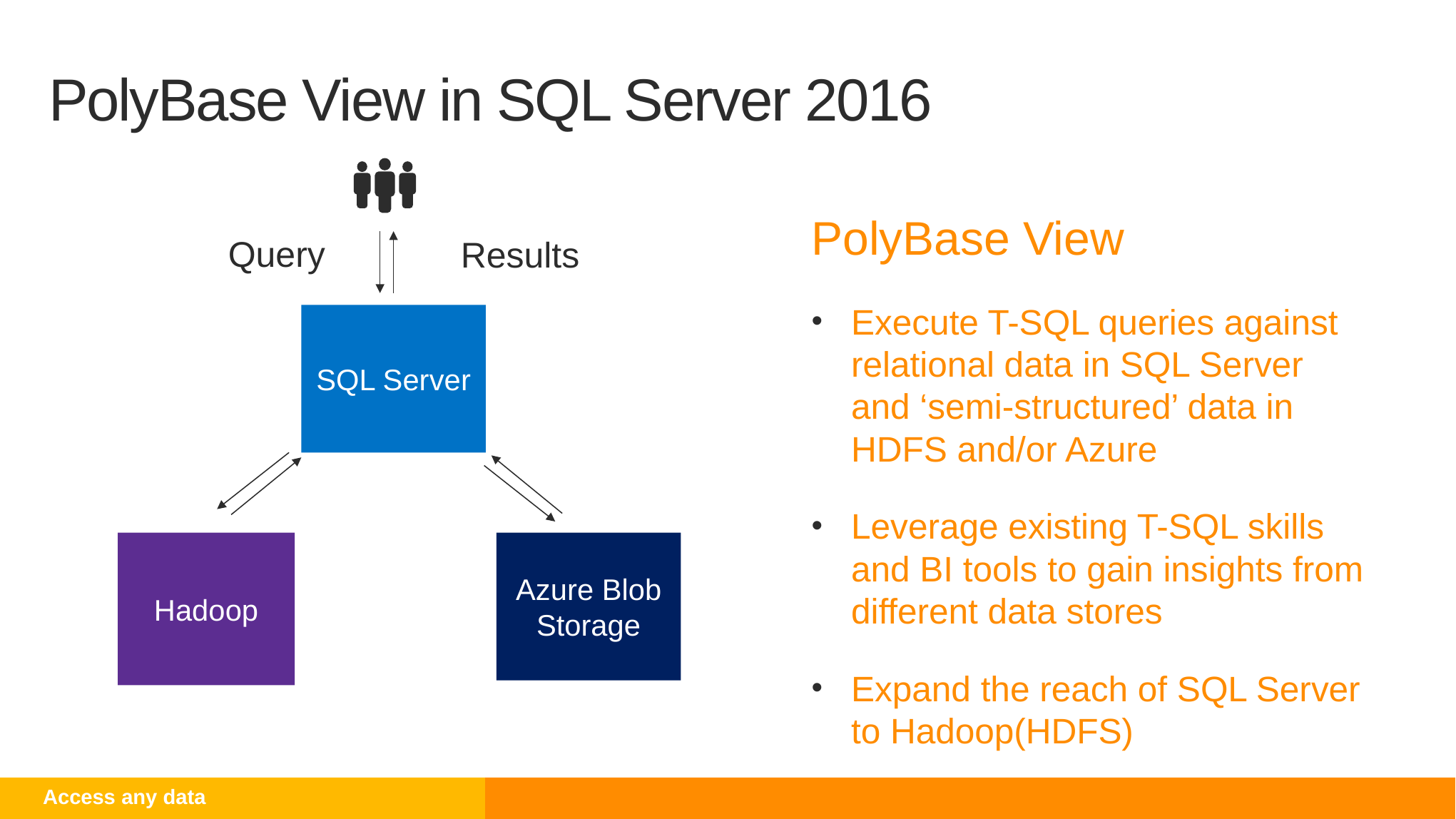

# PolyBase View in SQL Server 2016

PolyBase View
Execute T-SQL queries against relational data in SQL Server and ‘semi-structured’ data in HDFS and/or Azure
Leverage existing T-SQL skills and BI tools to gain insights from different data stores
Expand the reach of SQL Server to Hadoop(HDFS)

Query
Results
SQL Server
Hadoop
Azure Blob Storage
Access any data